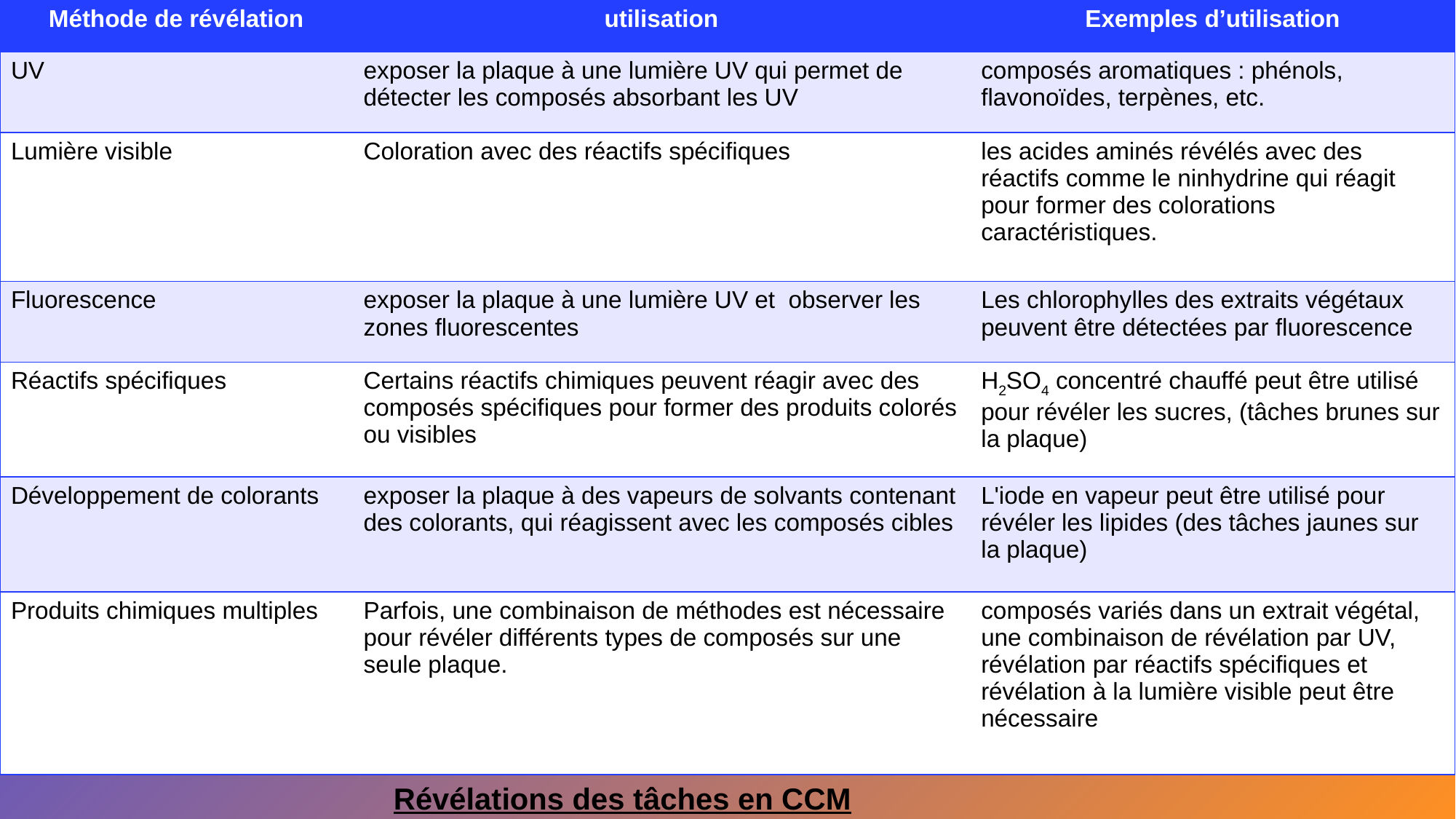

| Méthode de révélation | utilisation | Exemples d’utilisation |
| --- | --- | --- |
| UV | exposer la plaque à une lumière UV qui permet de détecter les composés absorbant les UV | composés aromatiques : phénols, flavonoïdes, terpènes, etc. |
| Lumière visible | Coloration avec des réactifs spécifiques | les acides aminés révélés avec des réactifs comme le ninhydrine qui réagit pour former des colorations caractéristiques. |
| Fluorescence | exposer la plaque à une lumière UV et observer les zones fluorescentes | Les chlorophylles des extraits végétaux peuvent être détectées par fluorescence |
| Réactifs spécifiques | Certains réactifs chimiques peuvent réagir avec des composés spécifiques pour former des produits colorés ou visibles | H2SO4 concentré chauffé peut être utilisé pour révéler les sucres, (tâches brunes sur la plaque) |
| Développement de colorants | exposer la plaque à des vapeurs de solvants contenant des colorants, qui réagissent avec les composés cibles | L'iode en vapeur peut être utilisé pour révéler les lipides (des tâches jaunes sur la plaque) |
| Produits chimiques multiples | Parfois, une combinaison de méthodes est nécessaire pour révéler différents types de composés sur une seule plaque. | composés variés dans un extrait végétal, une combinaison de révélation par UV, révélation par réactifs spécifiques et révélation à la lumière visible peut être nécessaire |
Révélations des tâches en CCM